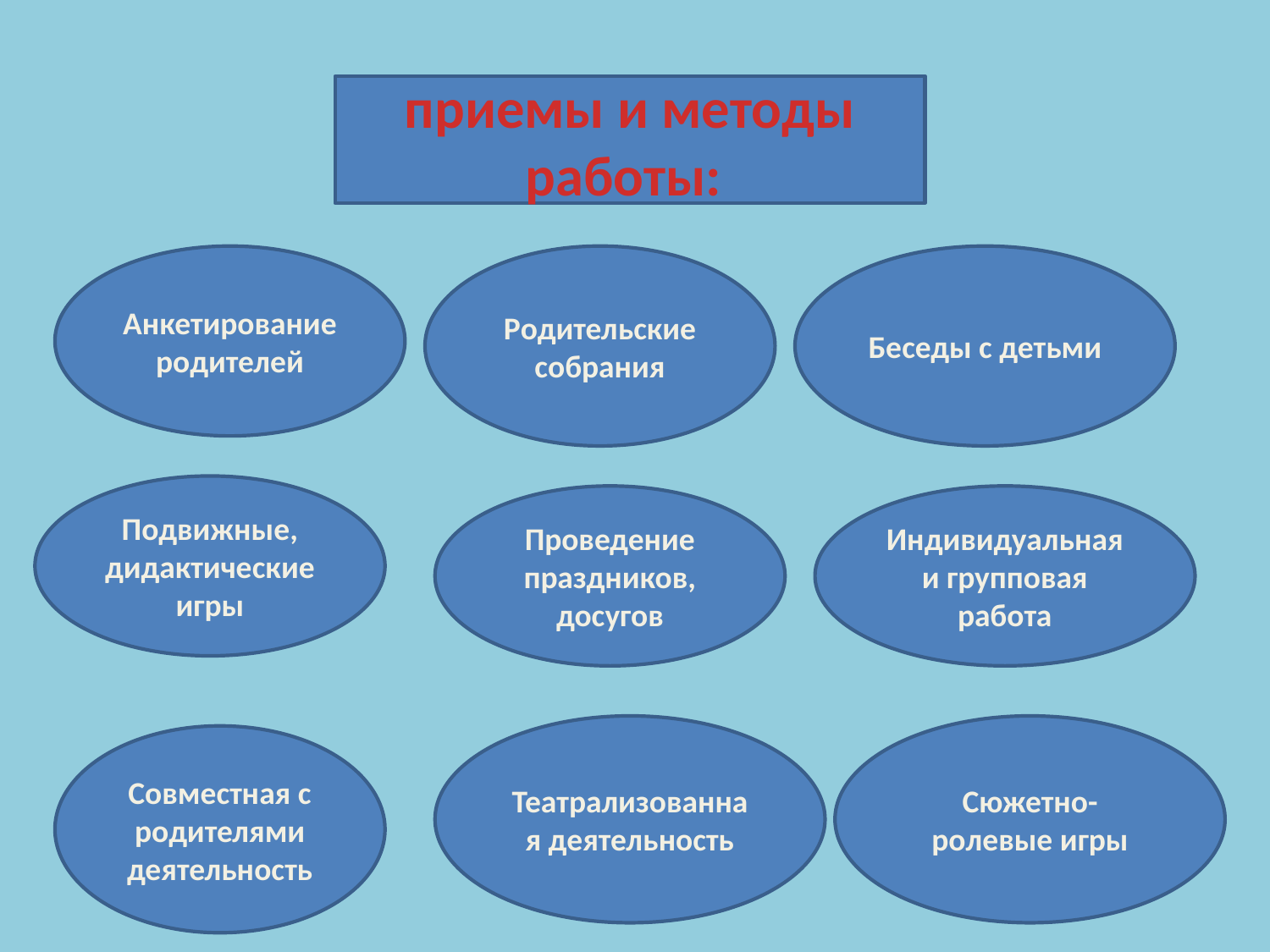

приемы и методы работы:
Анкетирование родителей
Родительские собрания
Беседы с детьми
Подвижные, дидактические игры
Проведение праздников, досугов
Индивидуальная и групповая работа
Театрализованная деятельность
Сюжетно-ролевые игры
Совместная с родителями деятельность